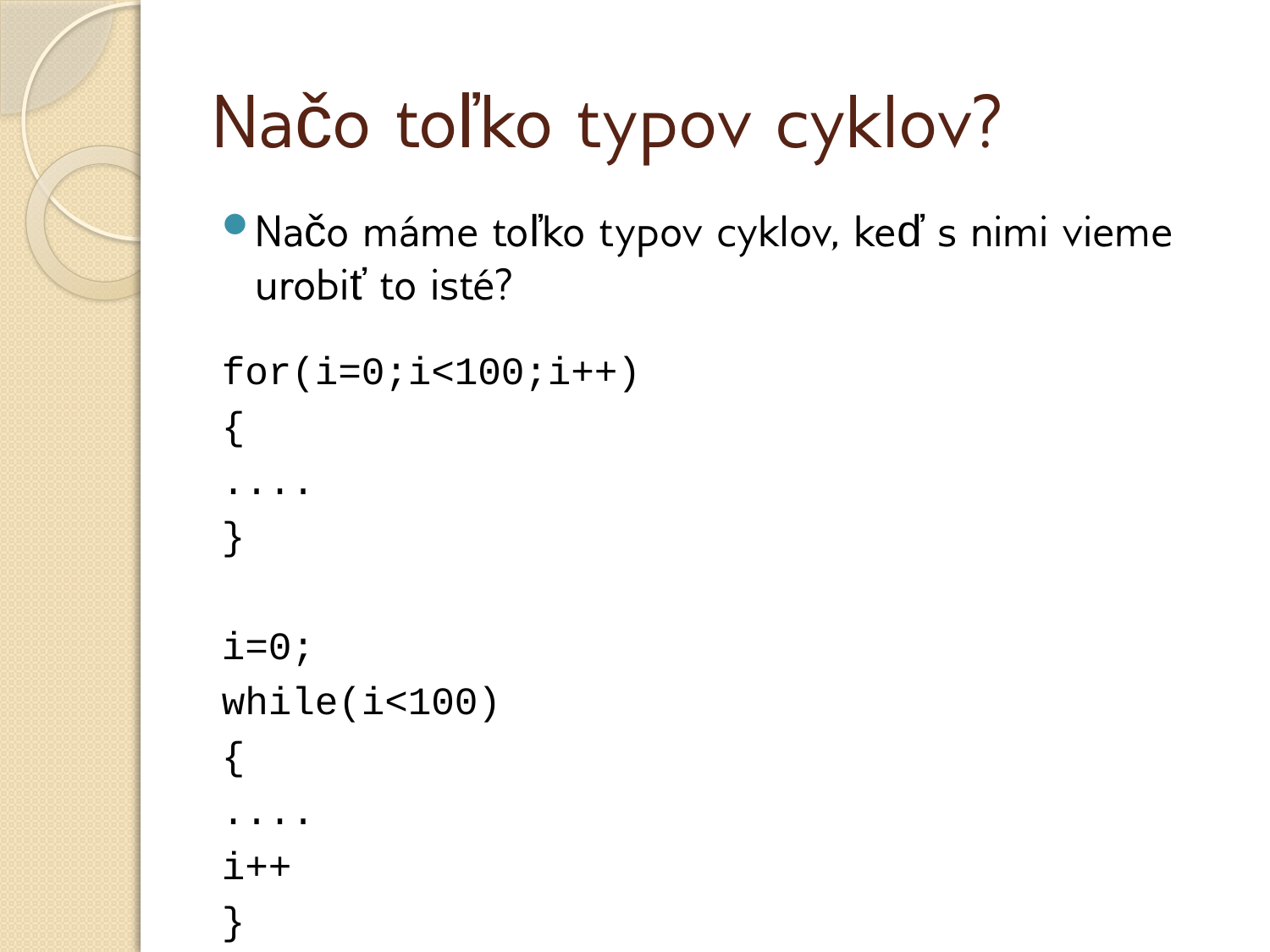

# Načo toľko typov cyklov?
Načo máme toľko typov cyklov, keď s nimi vieme urobiť to isté?

for(i=0;i<100;i++)
{
....
}

i=0;
while(i<100)
{
....
i++
}